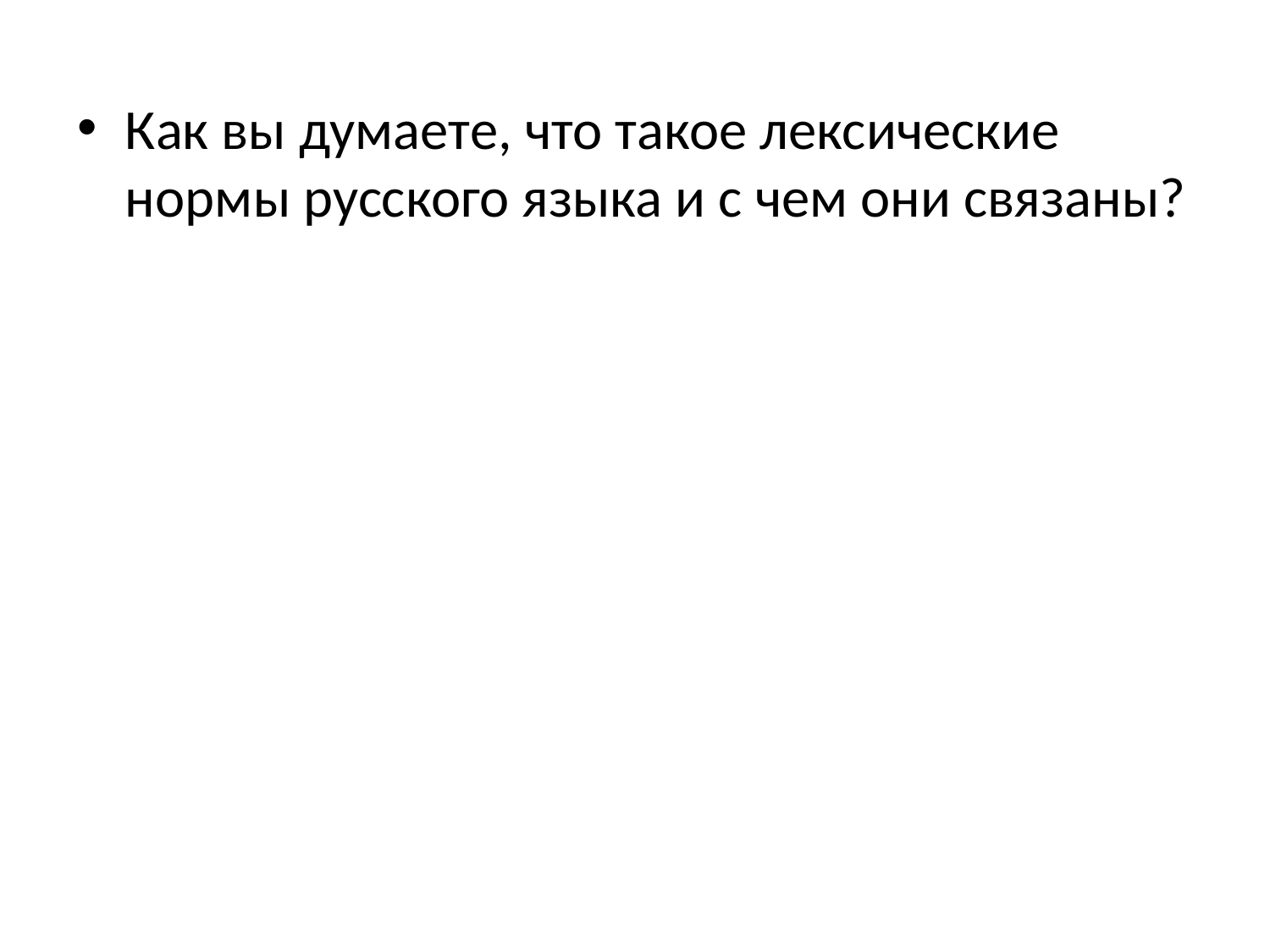

Как вы думаете, что такое лексические нормы русского языка и с чем они связаны?